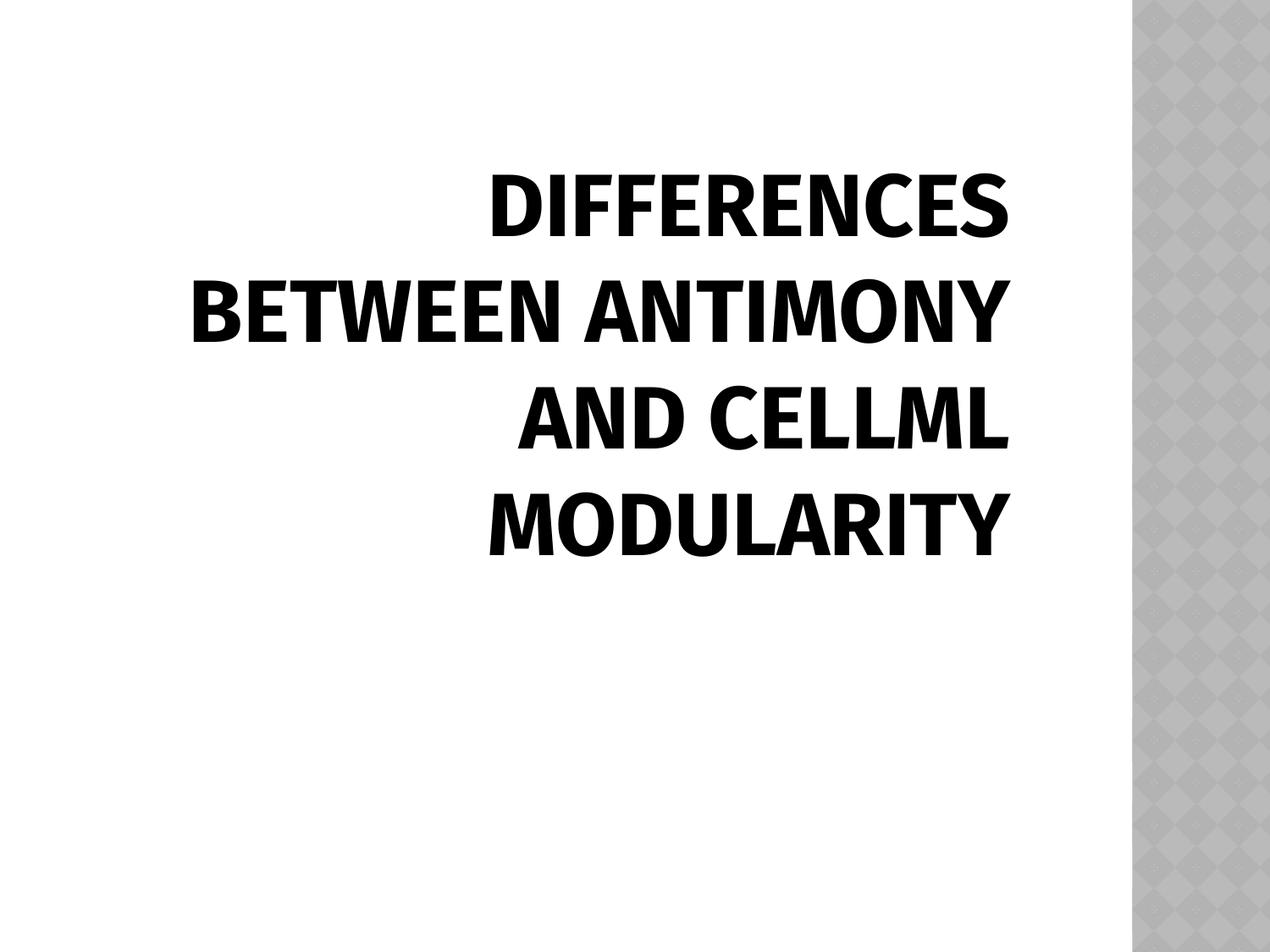

# Differences between Antimony and CellML modularity